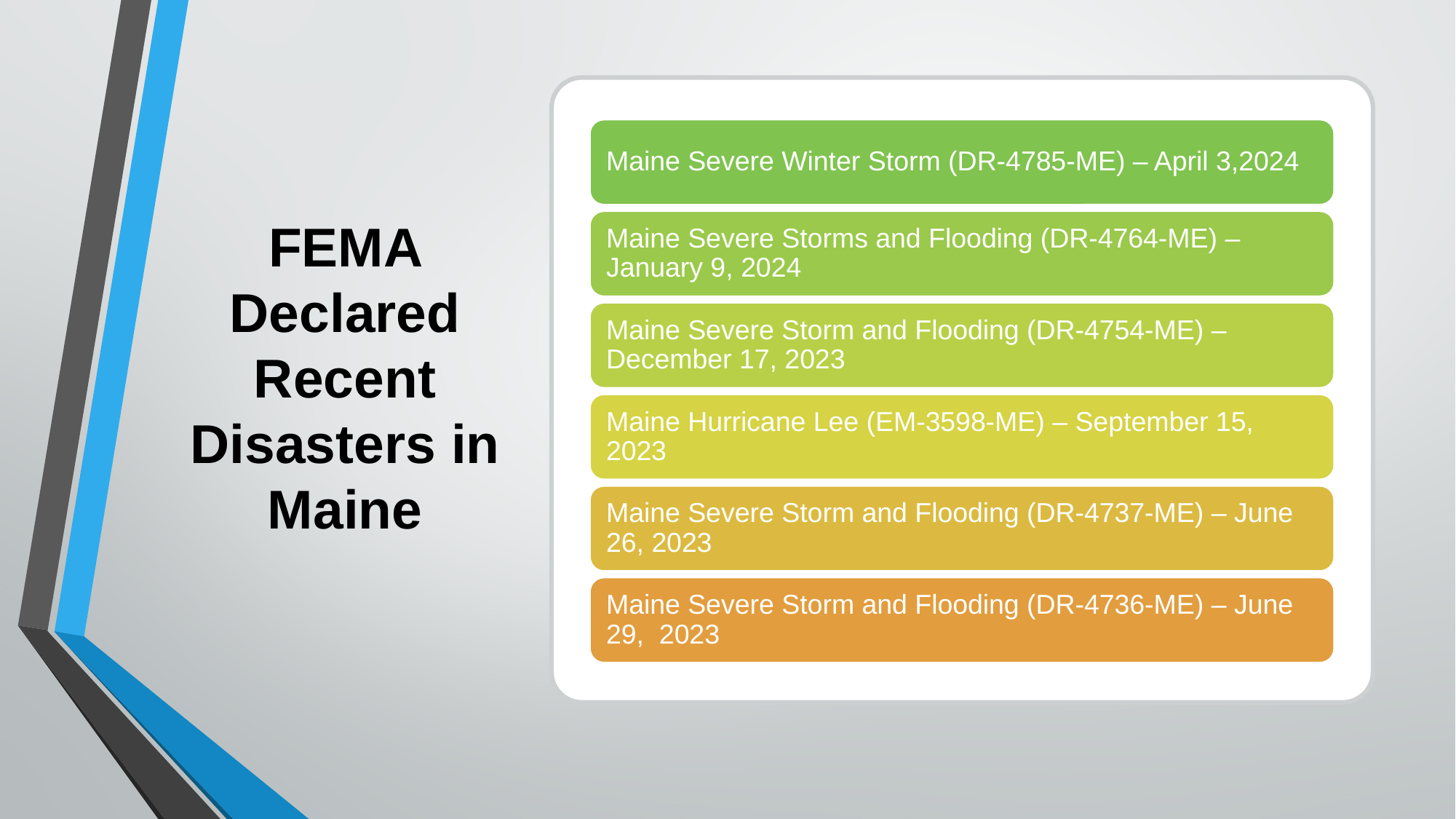

Maine Severe Winter Storm (DR-4785-ME) – April 3,2024
Maine Severe Storms and Flooding (DR-4764-ME) – January 9, 2024
Maine Severe Storm and Flooding (DR-4754-ME) – December 17, 2023
Maine Hurricane Lee (EM-3598-ME) – September 15, 2023
Maine Severe Storm and Flooding (DR-4737-ME) – June 26, 2023
Maine Severe Storm and Flooding (DR-4736-ME) – June 29,  2023
# FEMA Declared Recent Disasters in Maine